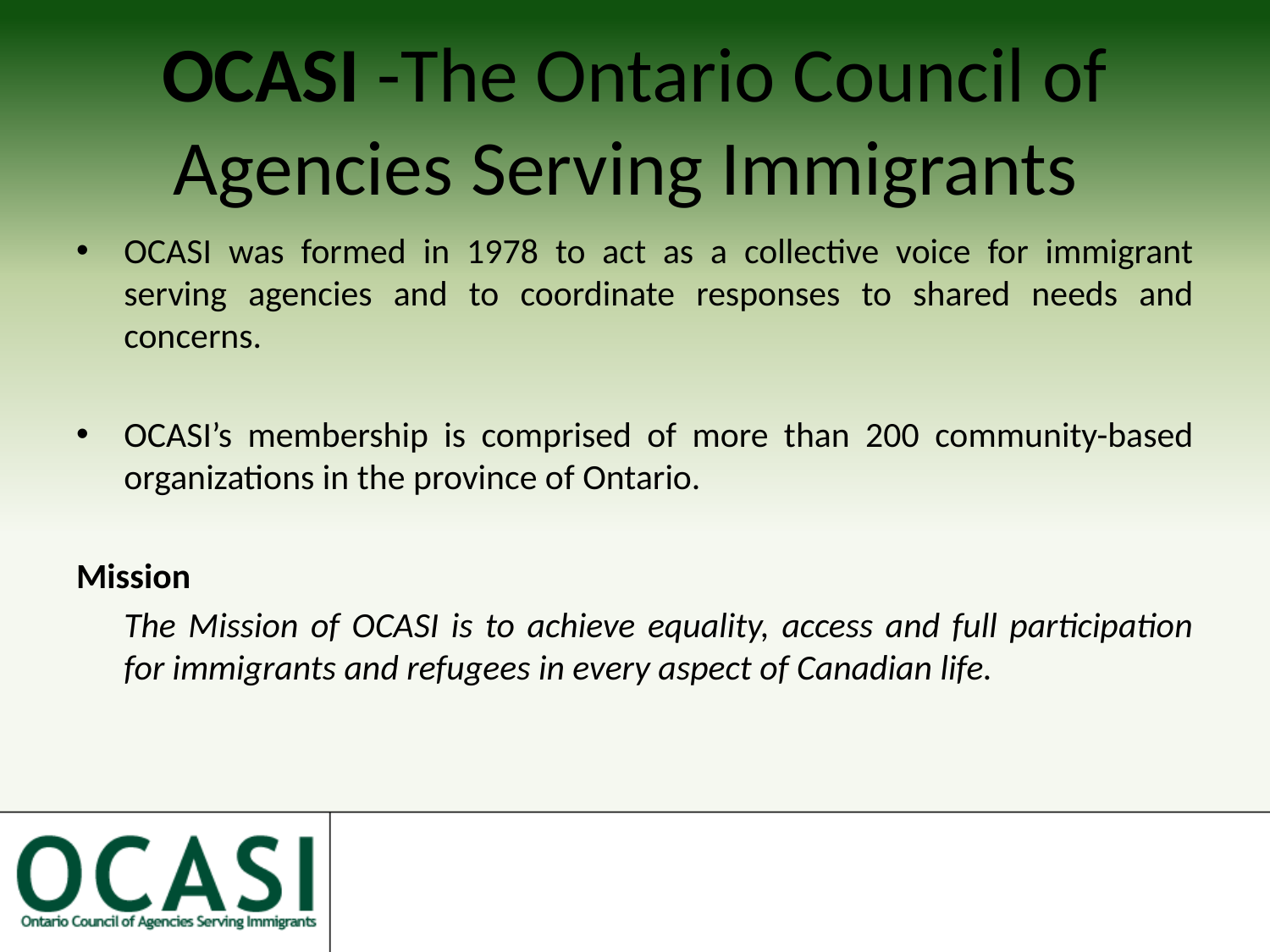

# OCASI -The Ontario Council of Agencies Serving Immigrants
OCASI was formed in 1978 to act as a collective voice for immigrant serving agencies and to coordinate responses to shared needs and concerns.

OCASI’s membership is comprised of more than 200 community-based organizations in the province of Ontario.

Mission
	The Mission of OCASI is to achieve equality, access and full participation for immigrants and refugees in every aspect of Canadian life.